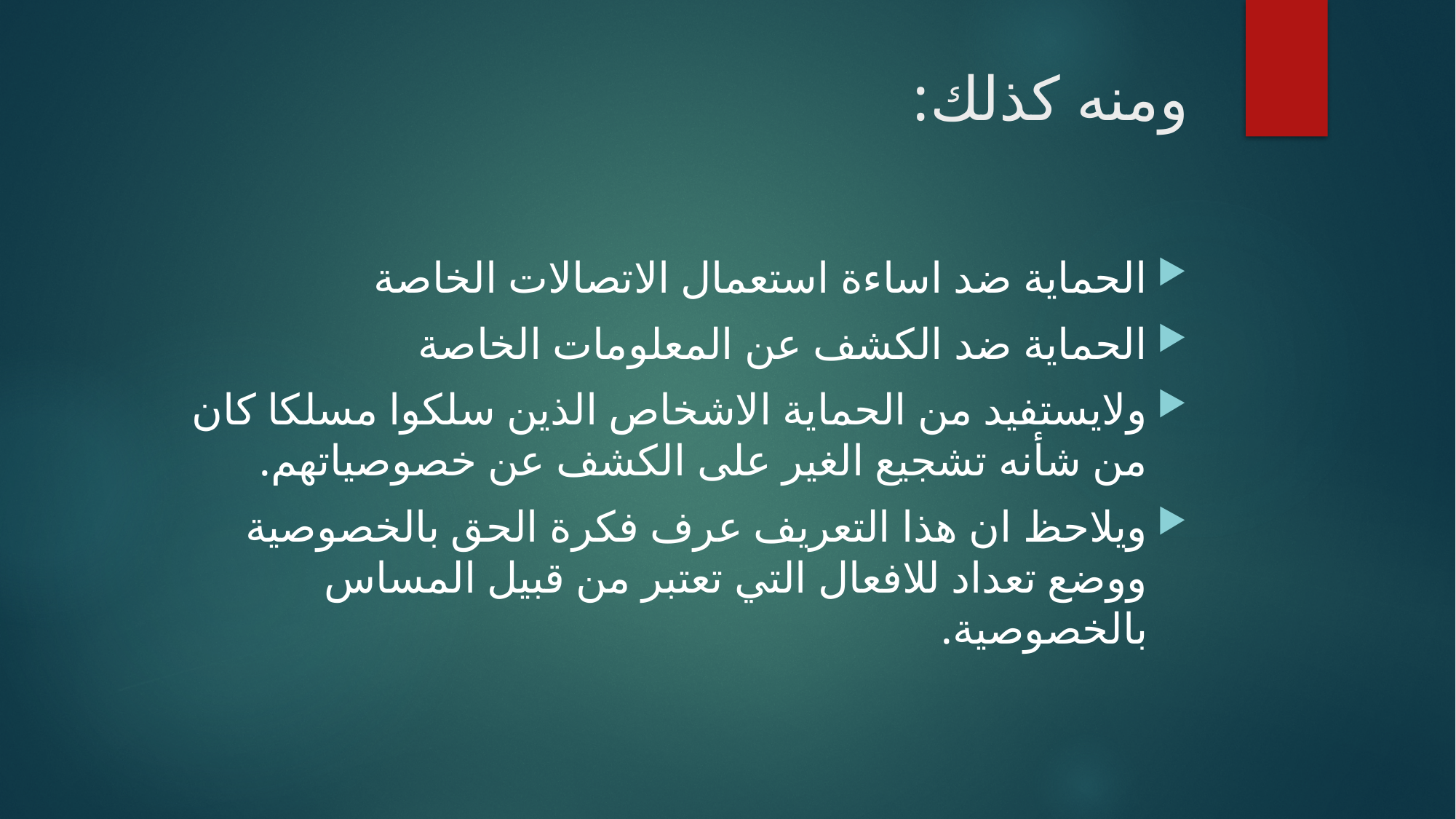

# ومنه كذلك:
الحماية ضد اساءة استعمال الاتصالات الخاصة
الحماية ضد الكشف عن المعلومات الخاصة
ولايستفيد من الحماية الاشخاص الذين سلكوا مسلكا كان من شأنه تشجيع الغير على الكشف عن خصوصياتهم.
ويلاحظ ان هذا التعريف عرف فكرة الحق بالخصوصية ووضع تعداد للافعال التي تعتبر من قبيل المساس بالخصوصية.